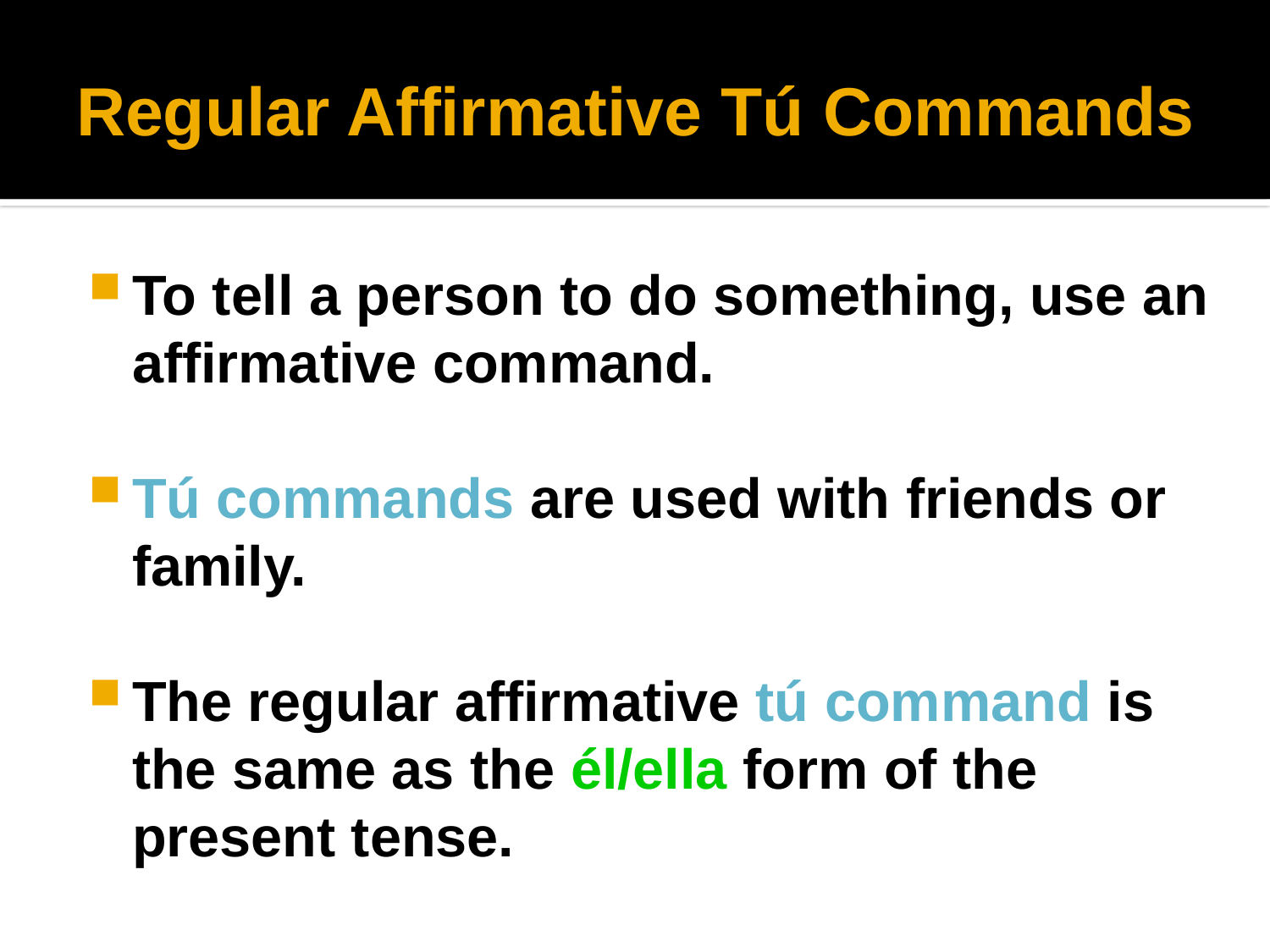

# Regular Affirmative Tú Commands
To tell a person to do something, use an affirmative command.

Tú commands are used with friends or family.

The regular affirmative tú command is the same as the él/ella form of the present tense.